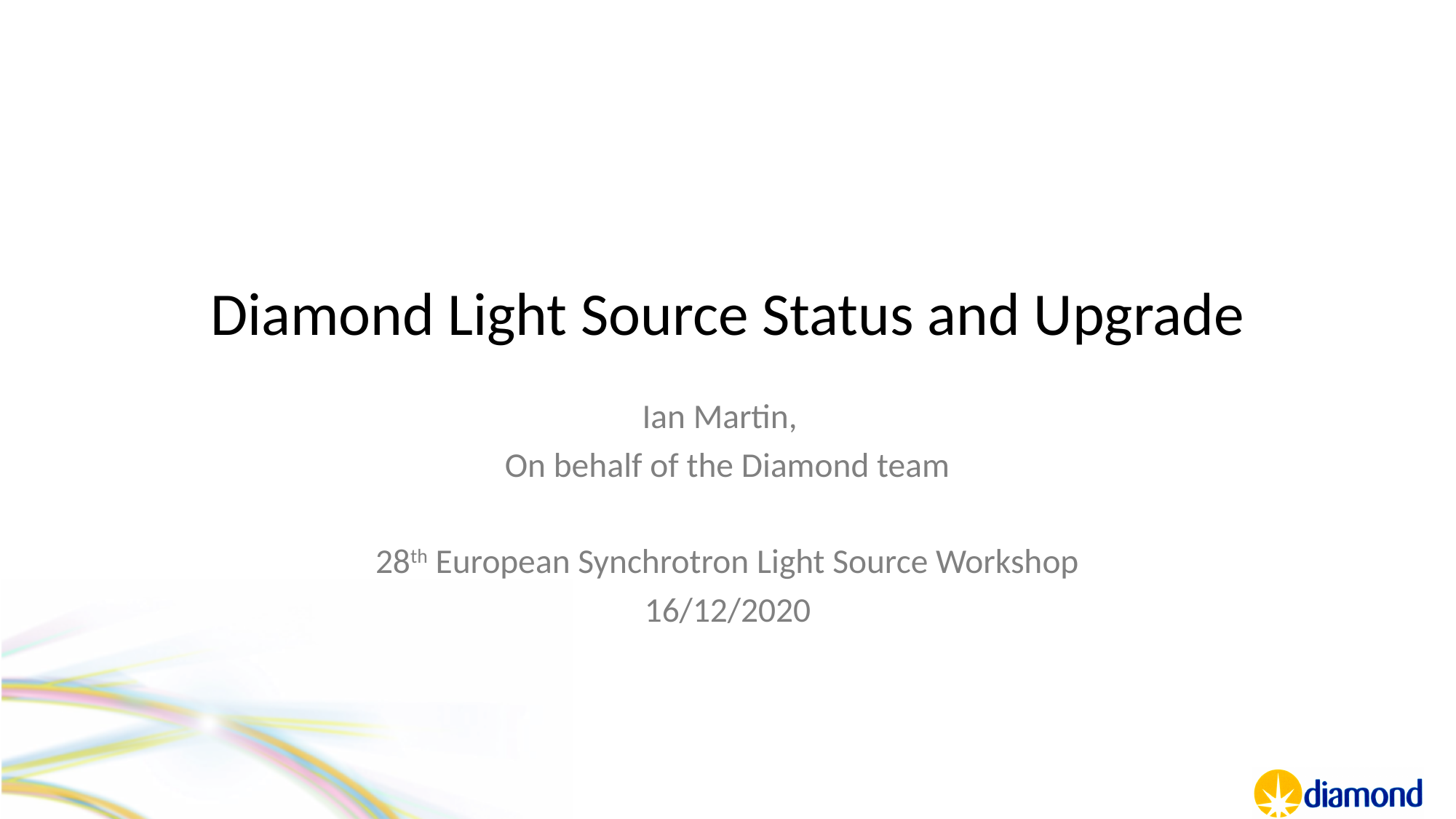

# Diamond Light Source Status and Upgrade
Ian Martin,
On behalf of the Diamond team

28th European Synchrotron Light Source Workshop
16/12/2020